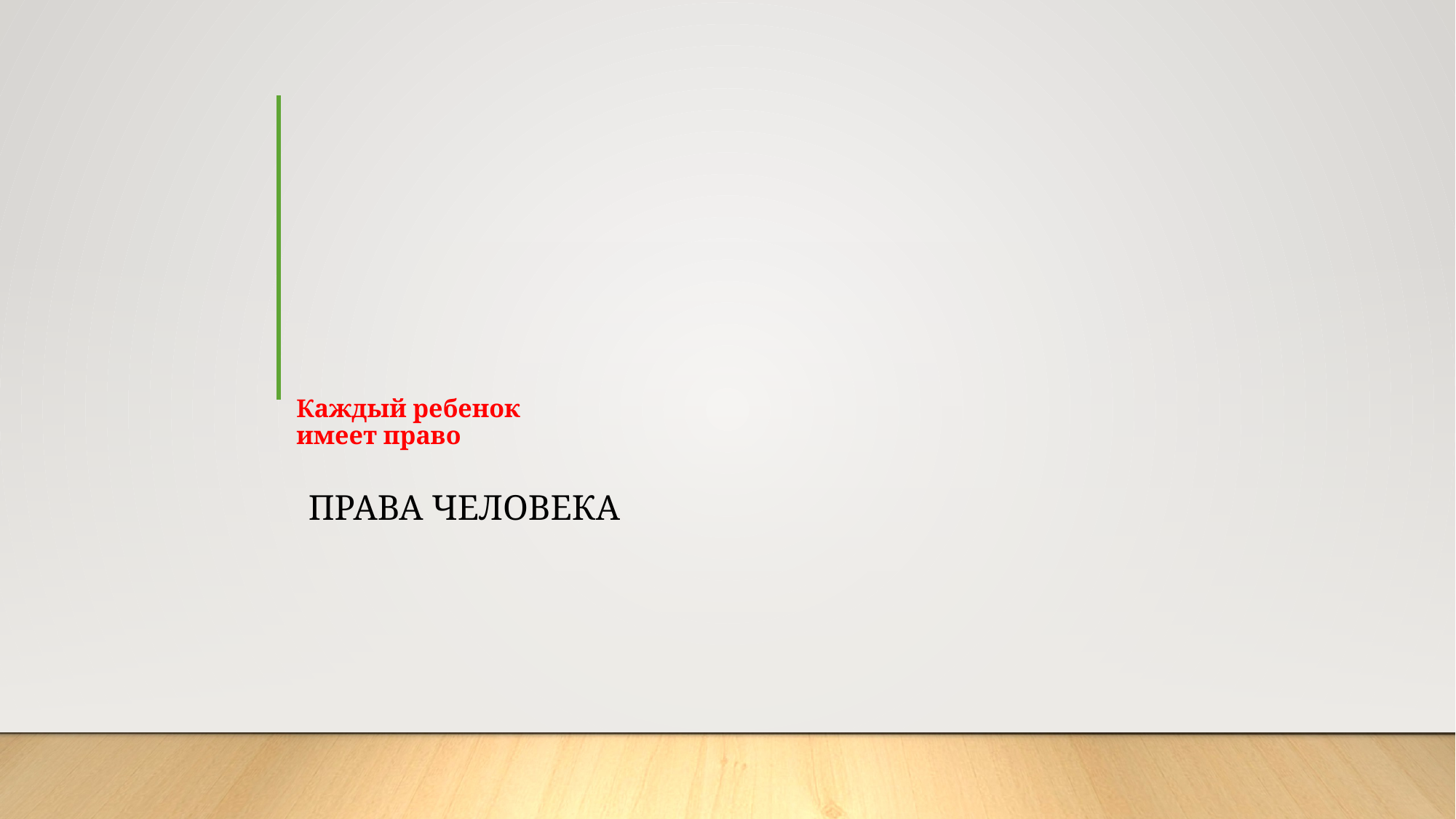

# Каждый ребенок имеет право

Права человека